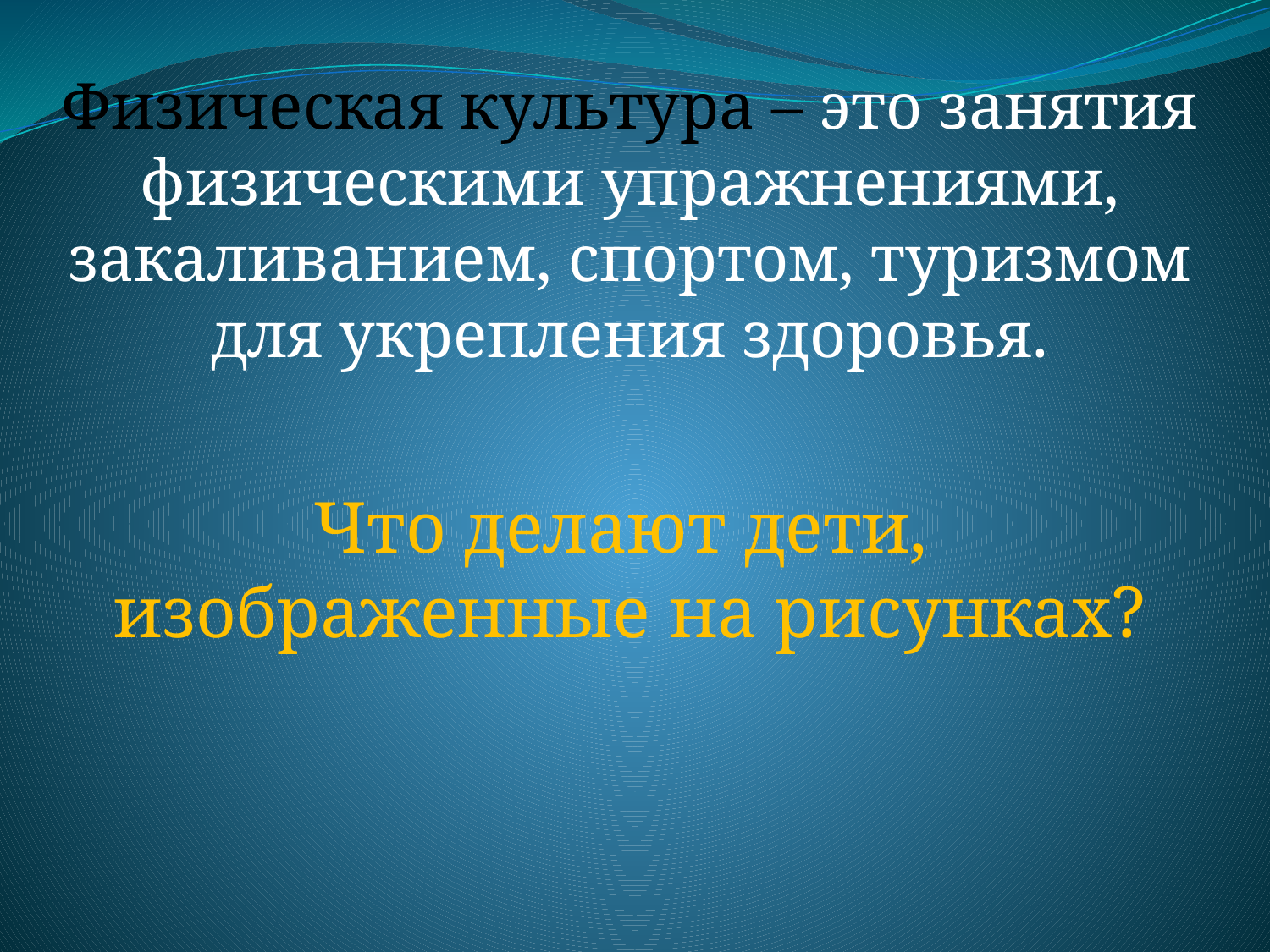

Физическая культура – это занятия физическими упражнениями, закаливанием, спортом, туризмом для укрепления здоровья.
Что делают дети,  изображенные на рисунках?